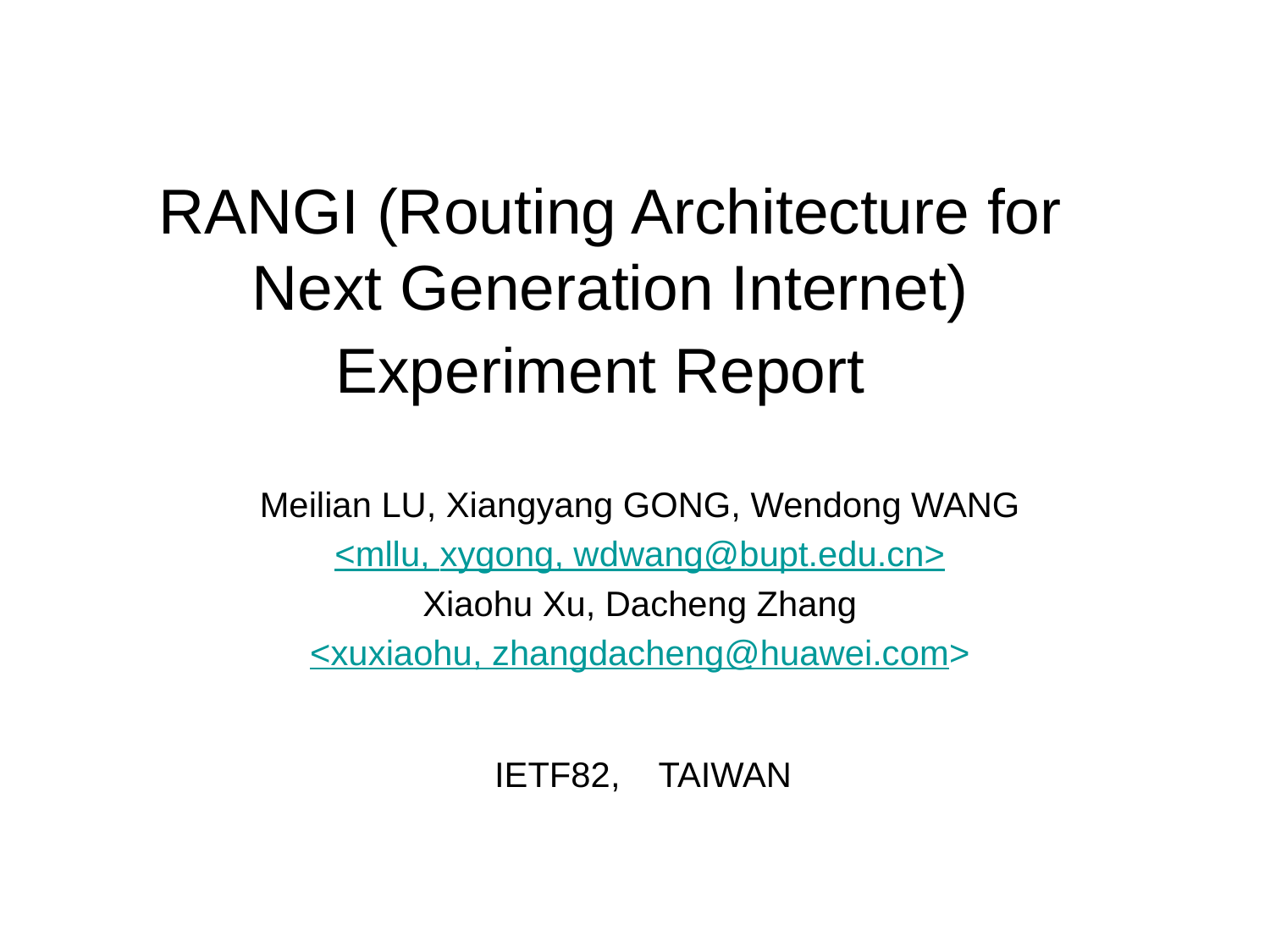

# RANGI (Routing Architecture for Next Generation Internet) Experiment Report
Meilian LU, Xiangyang GONG, Wendong WANG
<mllu, xygong, wdwang@bupt.edu.cn>
Xiaohu Xu, Dacheng Zhang
<xuxiaohu, zhangdacheng@huawei.com>

IETF82,    TAIWAN